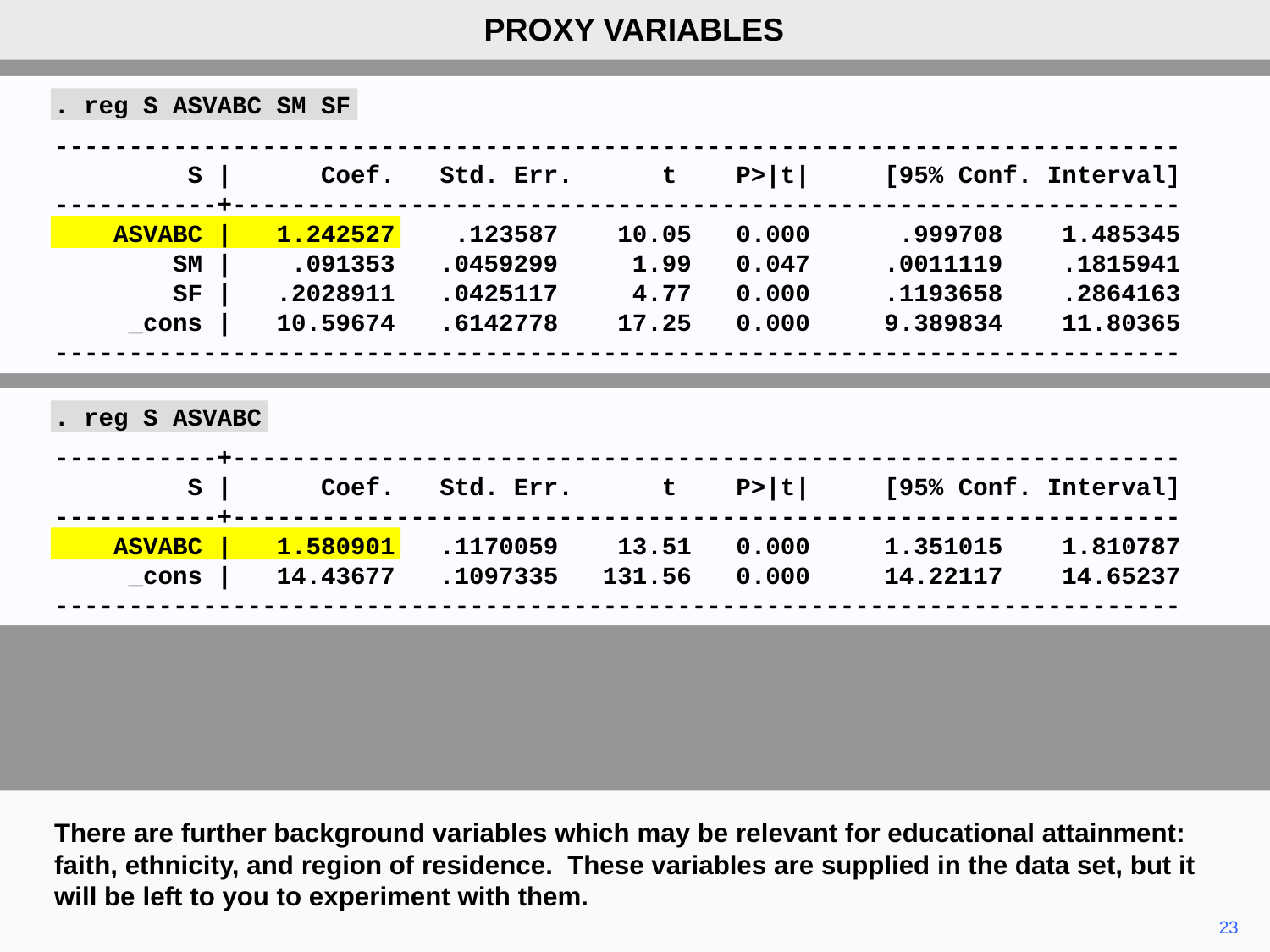

PROXY VARIABLES

. reg S ASVABC SM SF
----------------------------------------------------------------------------
         S |      Coef.   Std. Err.      t    P>|t|     [95% Conf. Interval]
-----------+----------------------------------------------------------------
    ASVABC |   1.242527    .123587    10.05   0.000      .999708    1.485345
        SM |    .091353   .0459299     1.99   0.047     .0011119    .1815941
        SF |   .2028911   .0425117     4.77   0.000     .1193658    .2864163
     _cons |   10.59674   .6142778    17.25   0.000     9.389834    11.80365
----------------------------------------------------------------------------

. reg S ASVABC
-----------+----------------------------------------------------------------
         S |      Coef.   Std. Err.      t    P>|t|     [95% Conf. Interval]
-----------+----------------------------------------------------------------
    ASVABC |   1.580901   .1170059    13.51   0.000     1.351015    1.810787
     _cons |   14.43677   .1097335   131.56   0.000     14.22117    14.65237
----------------------------------------------------------------------------

There are further background variables which may be relevant for educational attainment:  faith, ethnicity, and region of residence.  These variables are supplied in the data set, but it will be left to you to experiment with them.
23